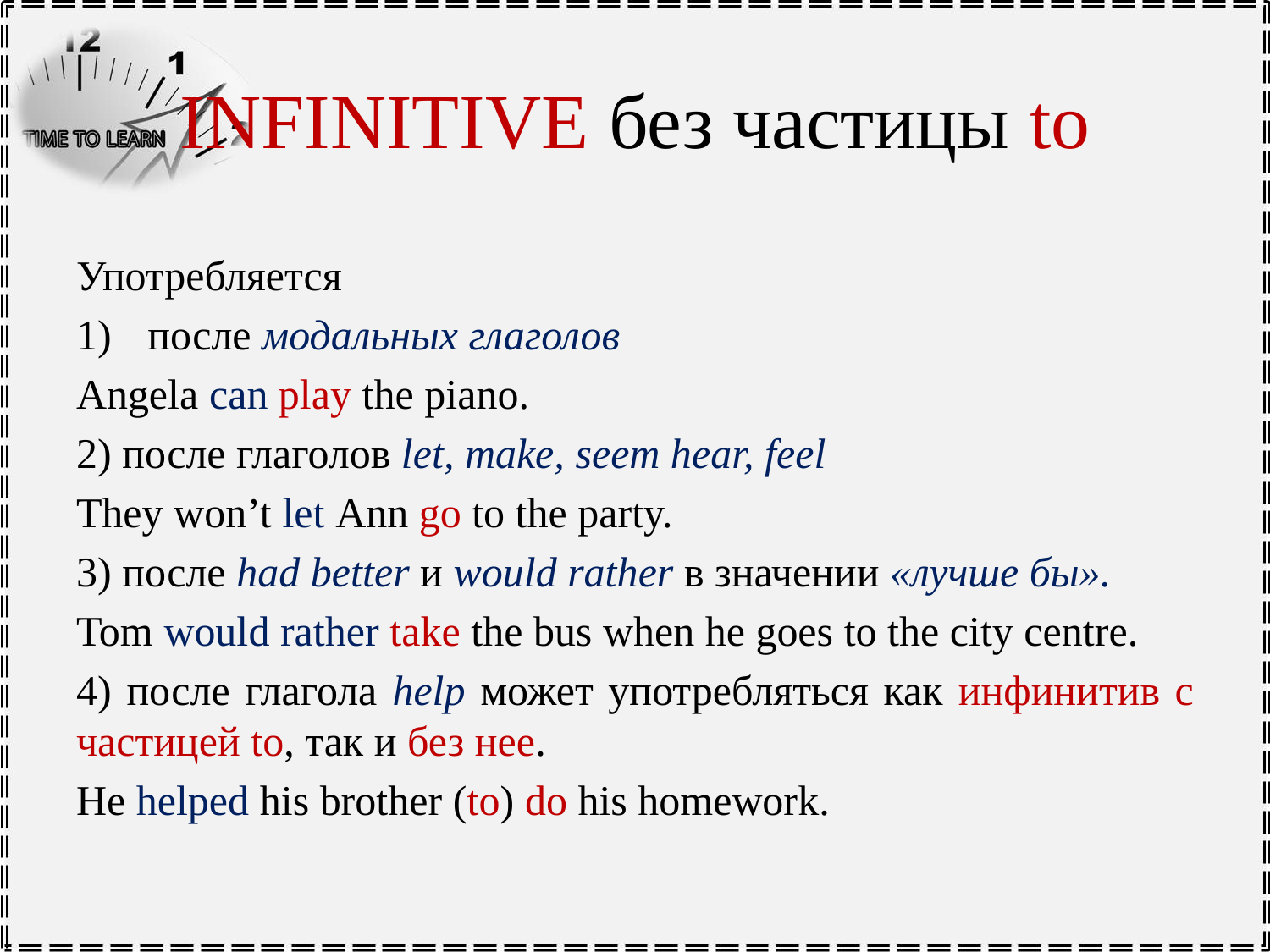

# INFINITIVE без частицы to
Употребляется
после модальных глаголов
Angela can play the piano.
2) после глаголов let, make, seem hear, feel
They won’t let Ann go to the party.
3) после had better и would rather в значении «лучше бы».
Tom would rather take the bus when he goes to the city centre.
4) после глагола help может употребляться как инфинитив с частицей to, так и без нее.
He helped his brother (to) do his homework.